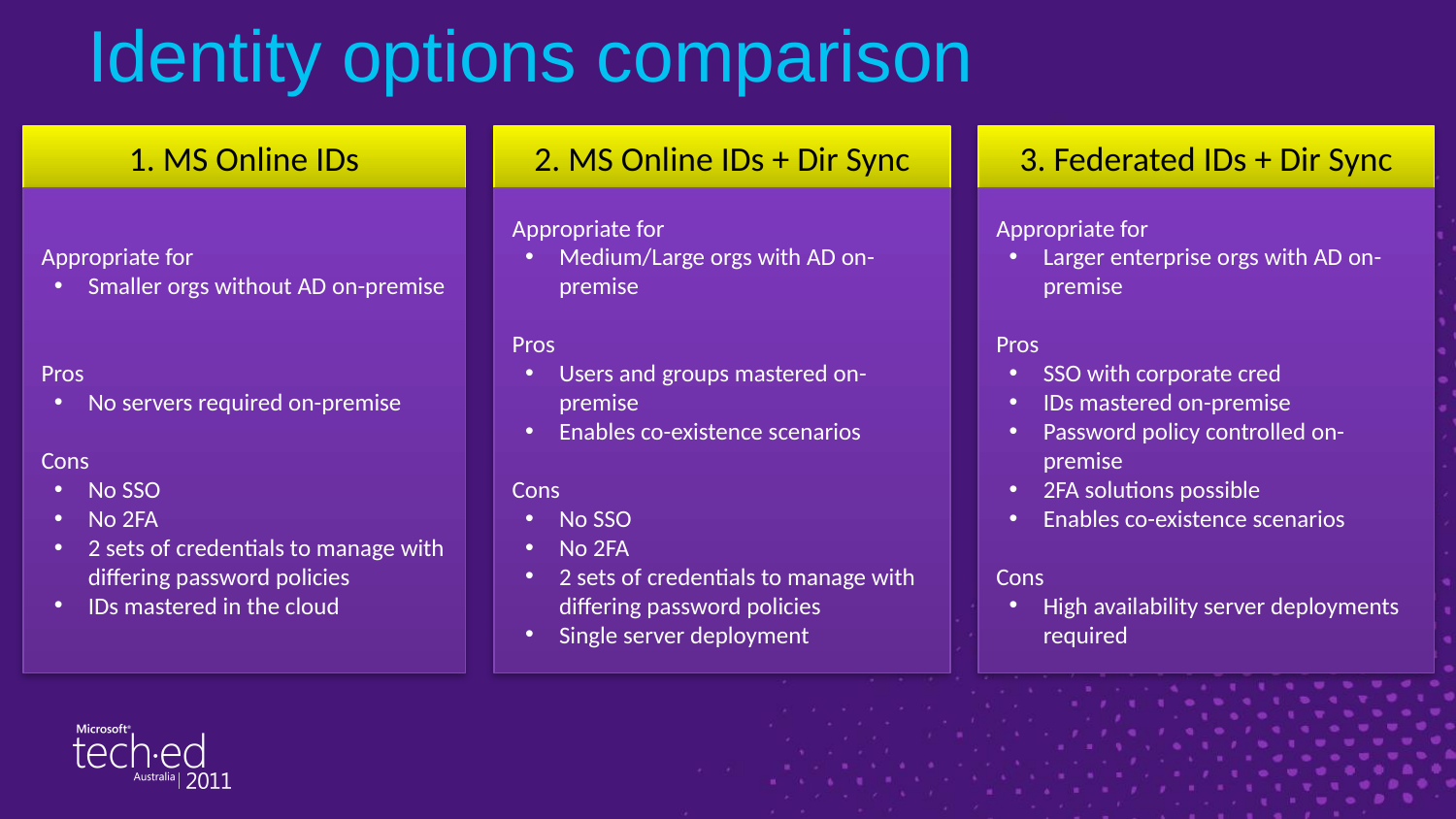

# Identity options comparison
1. MS Online IDs
2. MS Online IDs + Dir Sync
3. Federated IDs + Dir Sync
Appropriate for
Smaller orgs without AD on-premise

Pros
No servers required on-premise

Cons
No SSO
No 2FA
2 sets of credentials to manage with differing password policies
IDs mastered in the cloud
Appropriate for
Medium/Large orgs with AD on-premise

Pros
Users and groups mastered on-premise
Enables co-existence scenarios

Cons
No SSO
No 2FA
2 sets of credentials to manage with differing password policies
Single server deployment
Appropriate for
Larger enterprise orgs with AD on-premise

Pros
SSO with corporate cred
IDs mastered on-premise
Password policy controlled on-premise
2FA solutions possible
Enables co-existence scenarios

Cons
High availability server deployments required